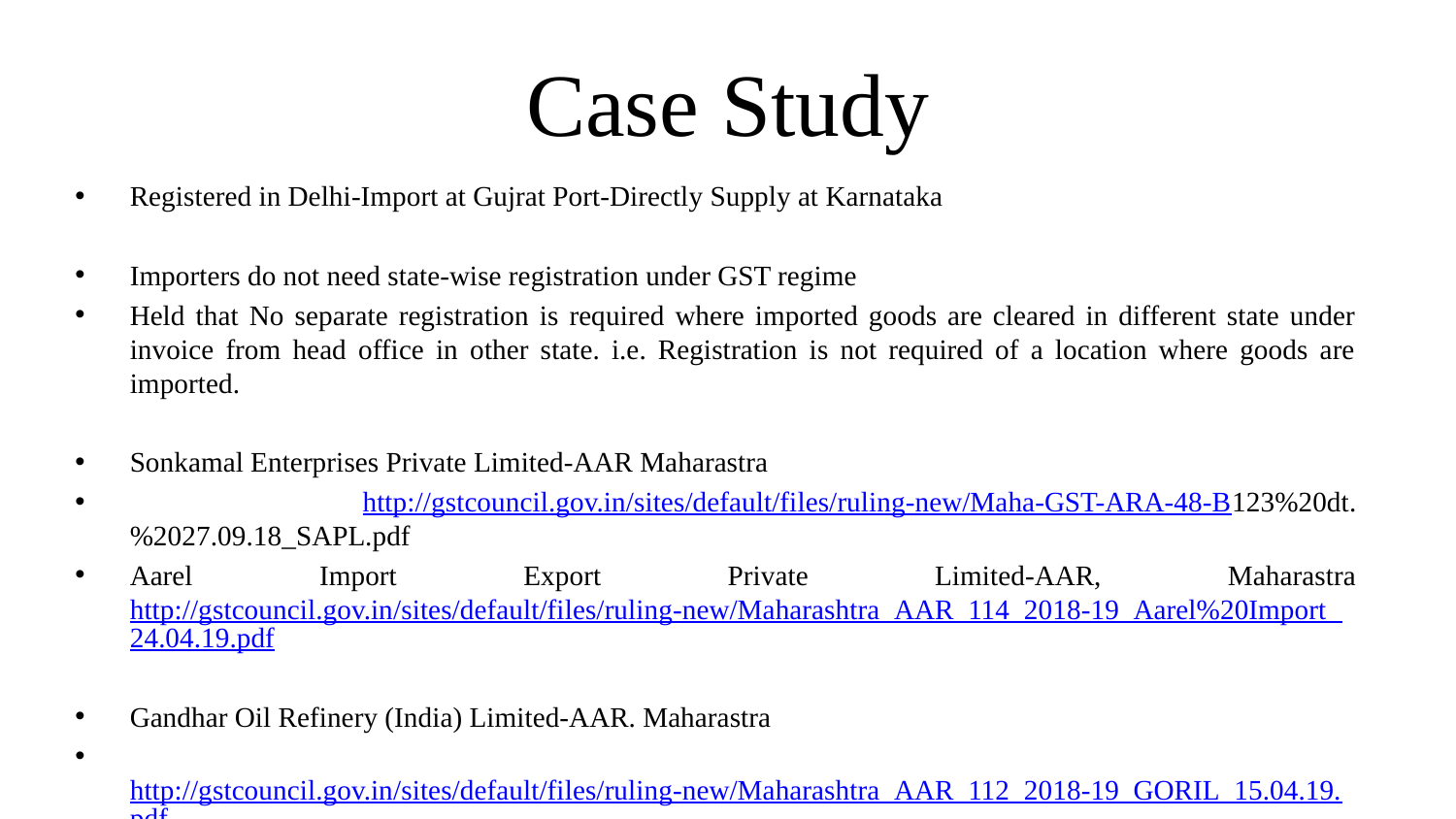

# Case Study
Registered in Delhi-Import at Gujrat Port-Directly Supply at Karnataka

Importers do not need state-wise registration under GST regime
Held that No separate registration is required where imported goods are cleared in different state under invoice from head office in other state. i.e. Registration is not required of a location where goods are imported.

Sonkamal Enterprises Private Limited-AAR Maharastra
 http://gstcouncil.gov.in/sites/default/files/ruling-new/Maha-GST-ARA-48-B123%20dt.%2027.09.18_SAPL.pdf
Aarel Import Export Private Limited-AAR, Maharastra http://gstcouncil.gov.in/sites/default/files/ruling-new/Maharashtra_AAR_114_2018-19_Aarel%20Import_24.04.19.pdf

Gandhar Oil Refinery (India) Limited-AAR. Maharastra
 http://gstcouncil.gov.in/sites/default/files/ruling-new/Maharashtra_AAR_112_2018-19_GORIL_15.04.19.pdf